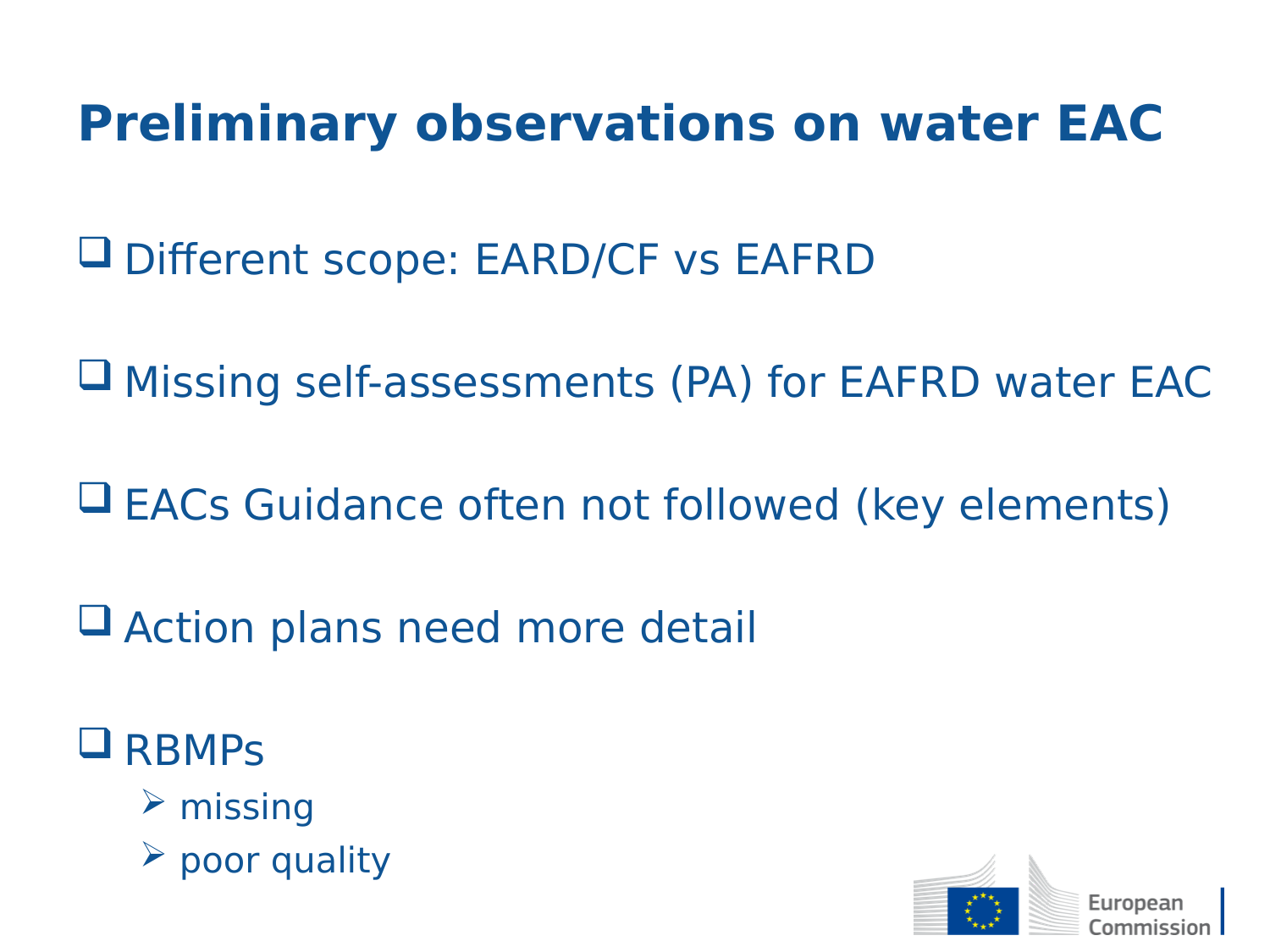

# Preliminary observations on water EAC
Different scope: EARD/CF vs EAFRD

Missing self-assessments (PA) for EAFRD water EAC

EACs Guidance often not followed (key elements)

Action plans need more detail

RBMPs
missing
poor quality